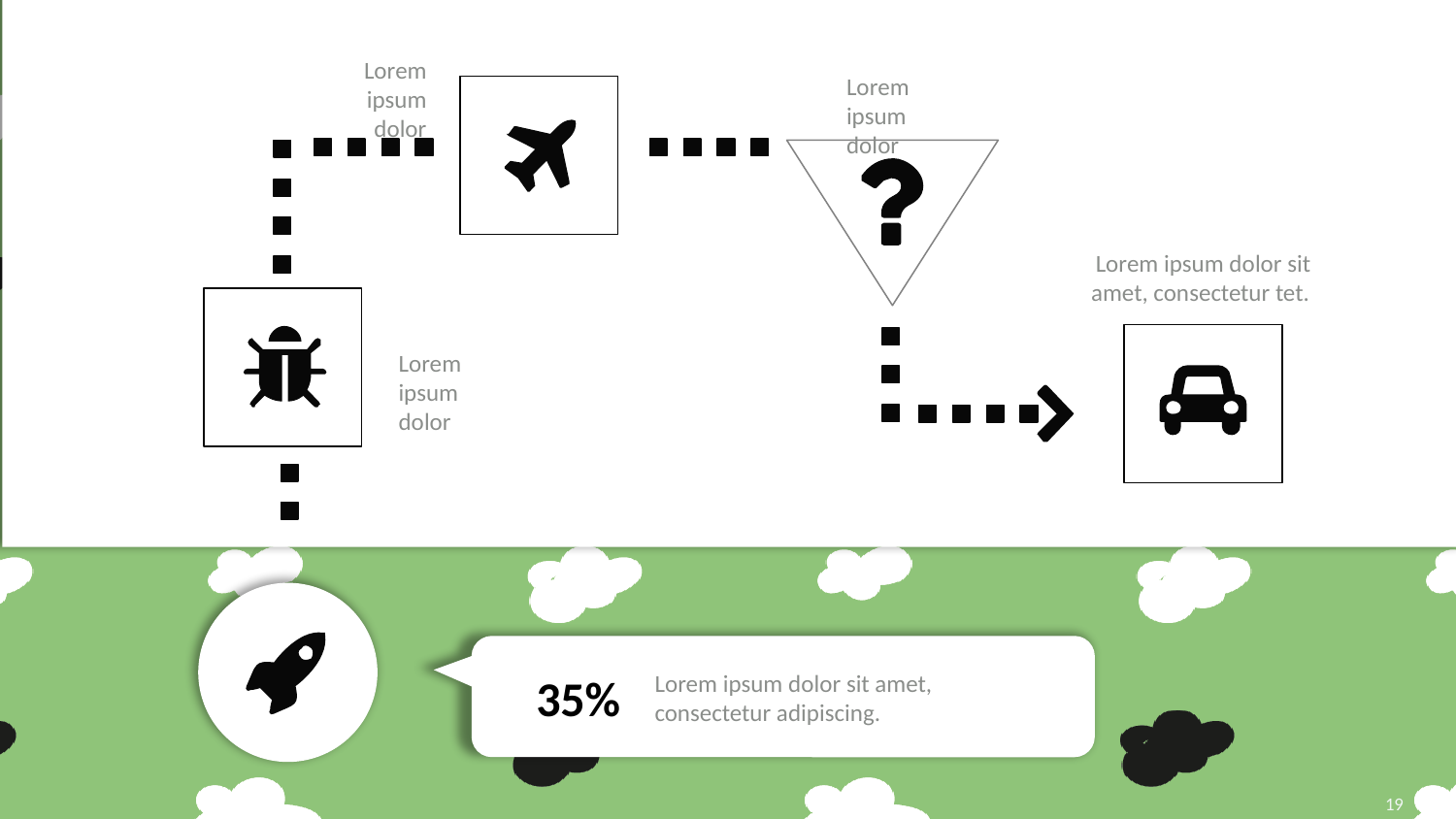

Lorem ipsum dolor
Lorem ipsum dolor

Lorem ipsum dolor sit amet, consectetur tet.

Lorem ipsum dolor

35%
Lorem ipsum dolor sit amet, consectetur adipiscing.